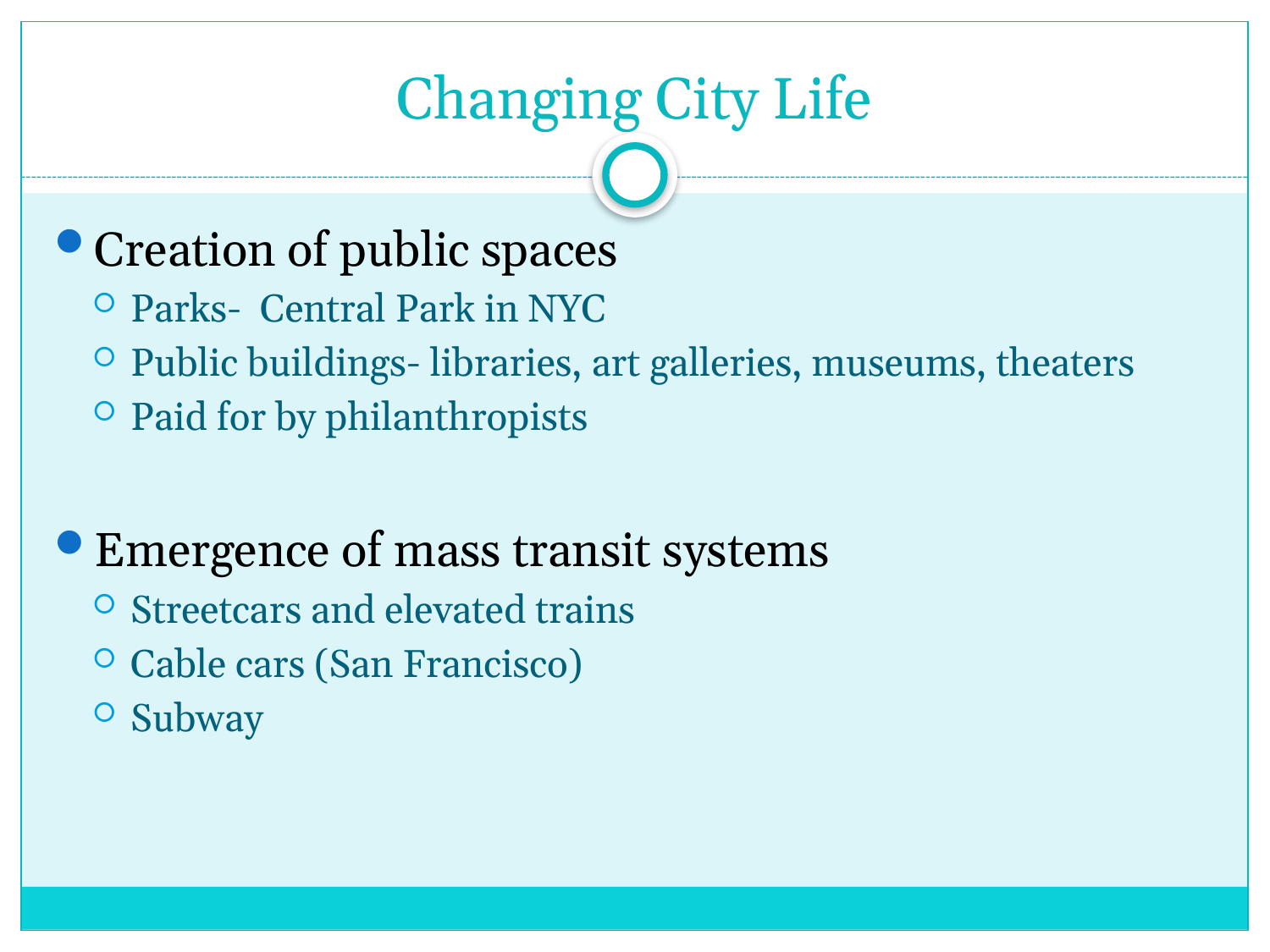

# Changing City Life
Creation of public spaces
Parks-  Central Park in NYC
Public buildings- libraries, art galleries, museums, theaters
Paid for by philanthropists

Emergence of mass transit systems
Streetcars and elevated trains
Cable cars (San Francisco)
Subway